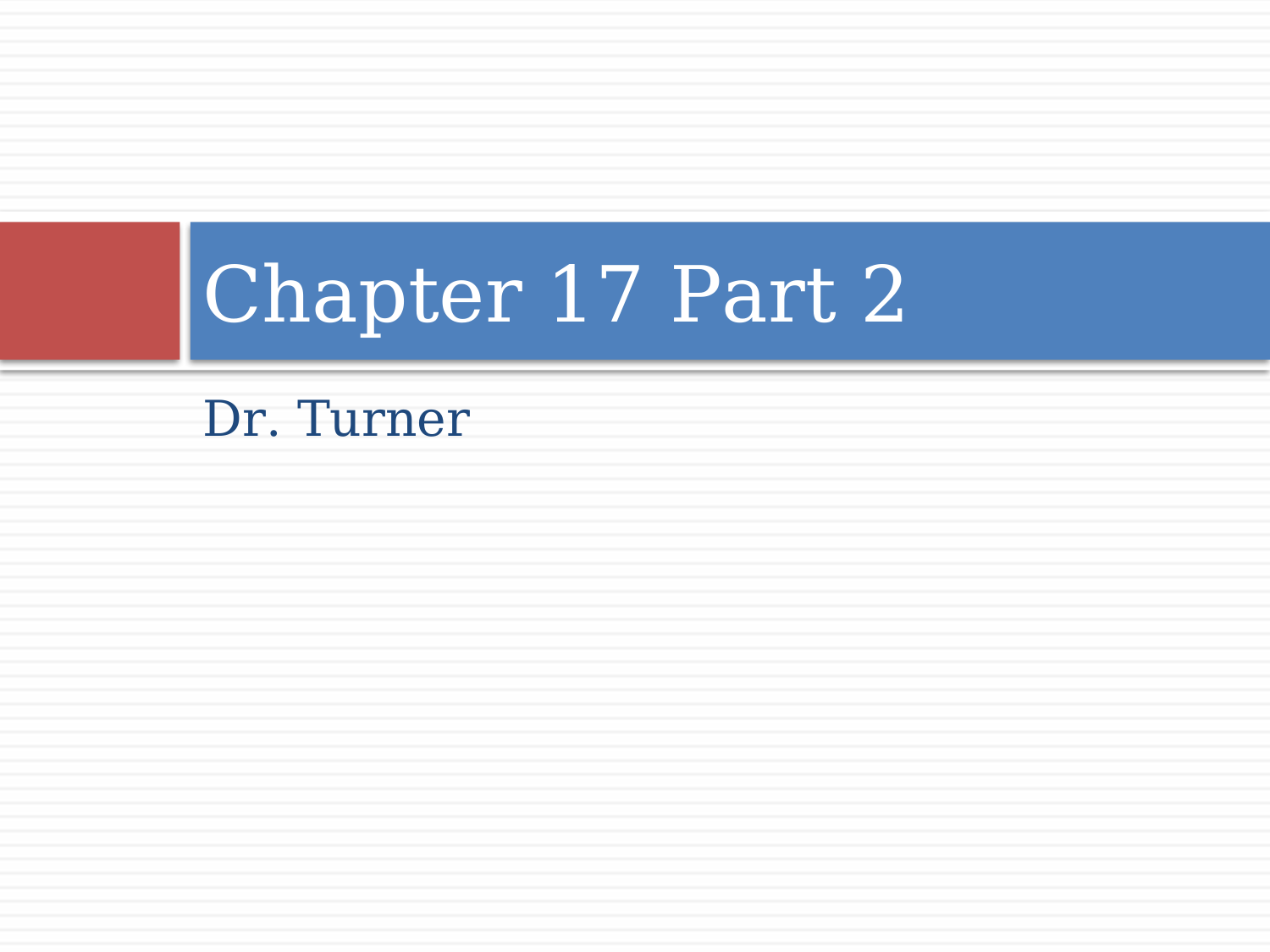

# Chapter 17 Part 2
Dr. Turner